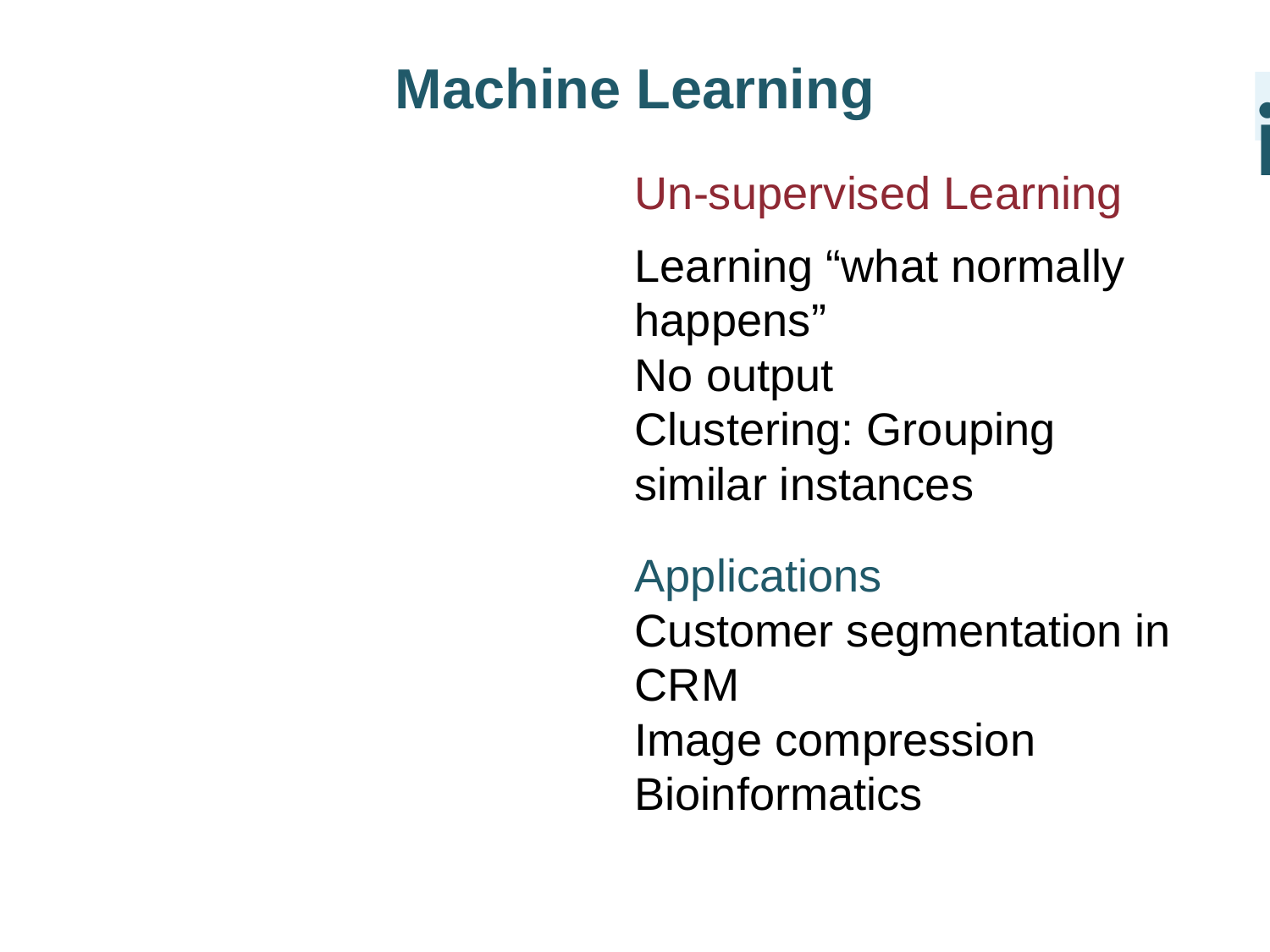

Machine Learning
i
Un-supervised Learning
Learning “what normally happens”
No output
Clustering: Grouping similar instances
Applications
Customer segmentation in CRM
Image compression Bioinformatics